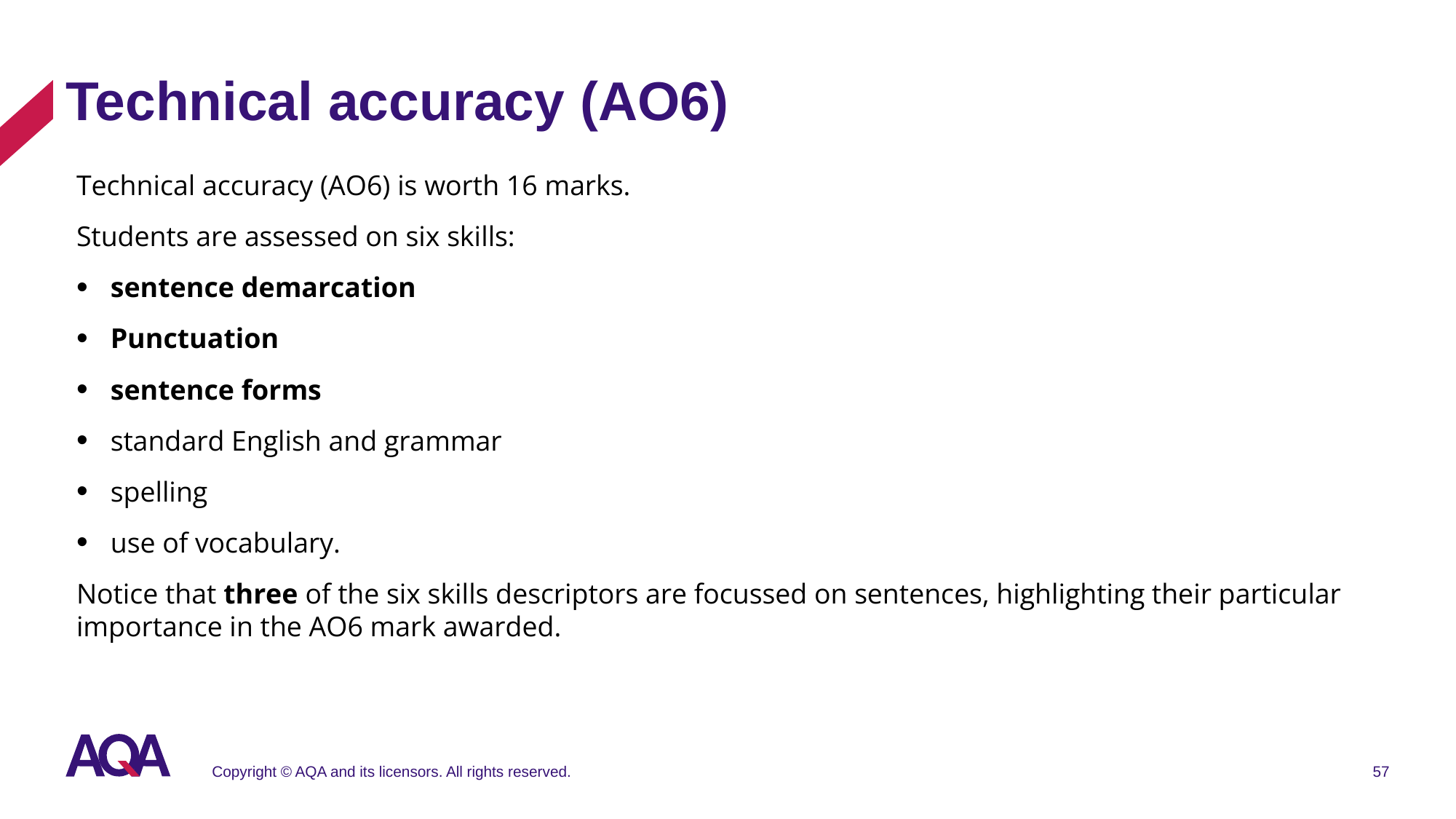

# Technical accuracy (AO6)
Technical accuracy (AO6) is worth 16 marks.
Students are assessed on six skills:
sentence demarcation
Punctuation
sentence forms
standard English and grammar
spelling
use of vocabulary.
Notice that three of the six skills descriptors are focussed on sentences, highlighting their particular importance in the AO6 mark awarded.

Copyright © AQA and its licensors. All rights reserved.
57